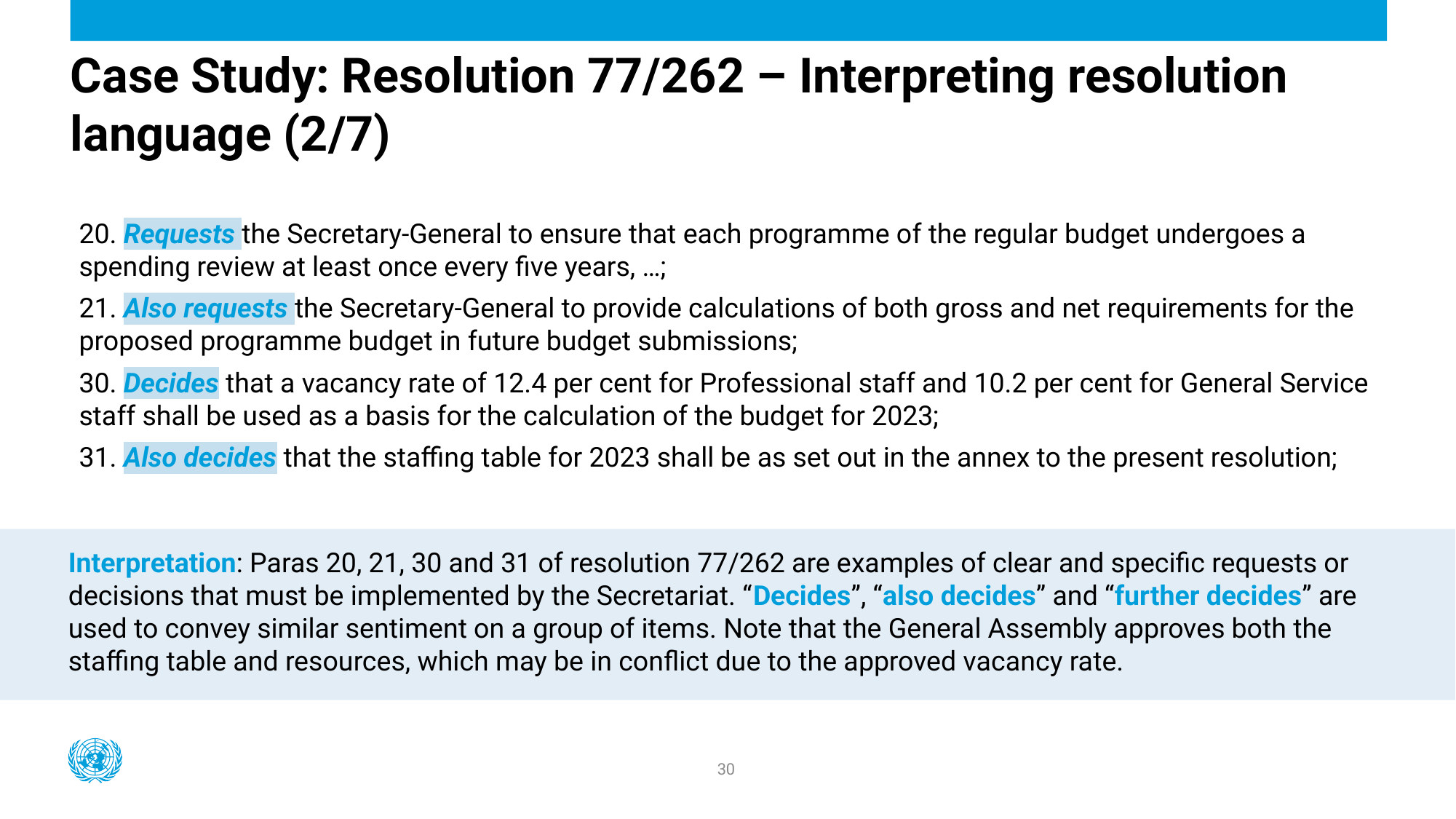

# Case Study: Resolution 77/262 – Interpreting resolution language (2/7)
20. Requests the Secretary-General to ensure that each programme of the regular budget undergoes a spending review at least once every five years, …;
21. Also requests the Secretary-General to provide calculations of both gross and net requirements for the proposed programme budget in future budget submissions;
30. Decides that a vacancy rate of 12.4 per cent for Professional staff and 10.2 per cent for General Service staff shall be used as a basis for the calculation of the budget for 2023;
31. Also decides that the staffing table for 2023 shall be as set out in the annex to the present resolution;

Interpretation: Paras 20, 21, 30 and 31 of resolution 77/262 are examples of clear and specific requests or decisions that must be implemented by the Secretariat. “Decides”, “also decides” and “further decides” are used to convey similar sentiment on a group of items. Note that the General Assembly approves both the staffing table and resources, which may be in conflict due to the approved vacancy rate.
30